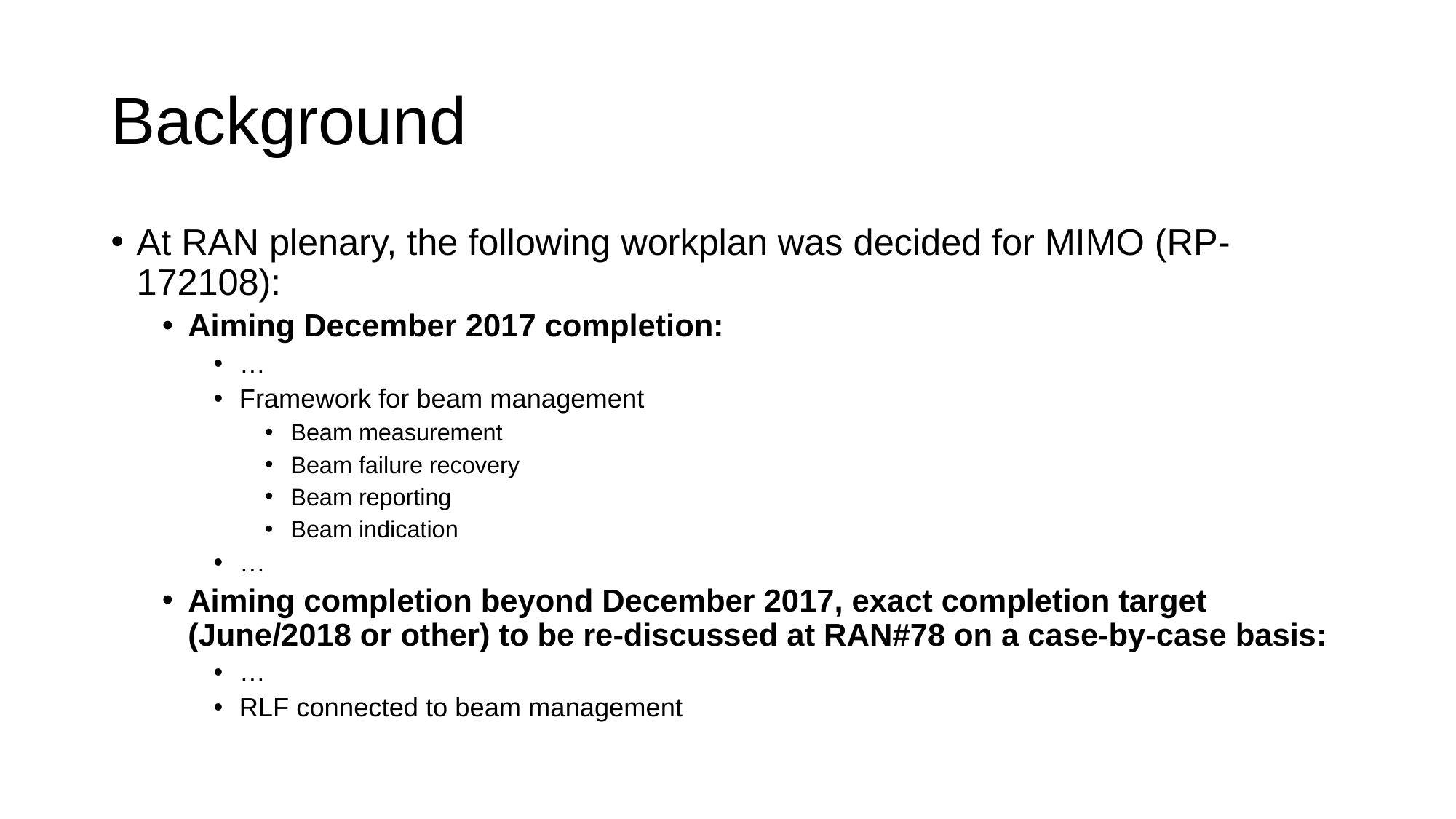

# Background
At RAN plenary, the following workplan was decided for MIMO (RP-172108):
Aiming December 2017 completion:
…
Framework for beam management
Beam measurement
Beam failure recovery
Beam reporting
Beam indication
…
Aiming completion beyond December 2017, exact completion target (June/2018 or other) to be re-discussed at RAN#78 on a case-by-case basis:
…
RLF connected to beam management